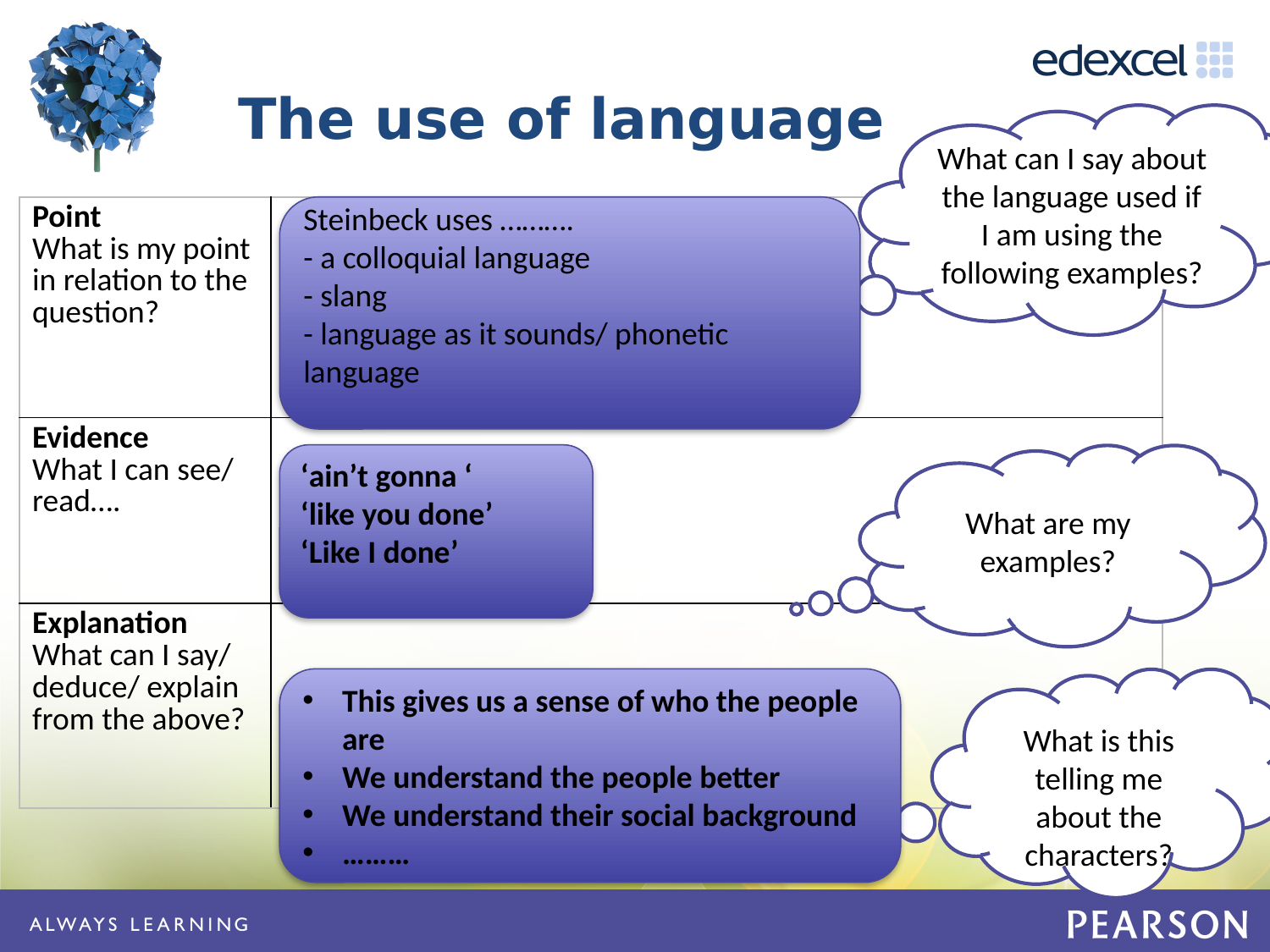

# The use of language

What can I say about the language used if I am using the following examples?

| Point What is my point in relation to the question? |  |
| --- | --- |
| Evidence What I can see/ read…. |  |
| Explanation What can I say/ deduce/ explain from the above? |  |
Steinbeck uses ……….
- a colloquial language
- slang
- language as it sounds/ phonetic language

‘ain’t gonna ‘
‘like you done’
‘Like I done’

What are my examples?

What is this telling me about the characters?

This gives us a sense of who the people are
We understand the people better
We understand their social background
………